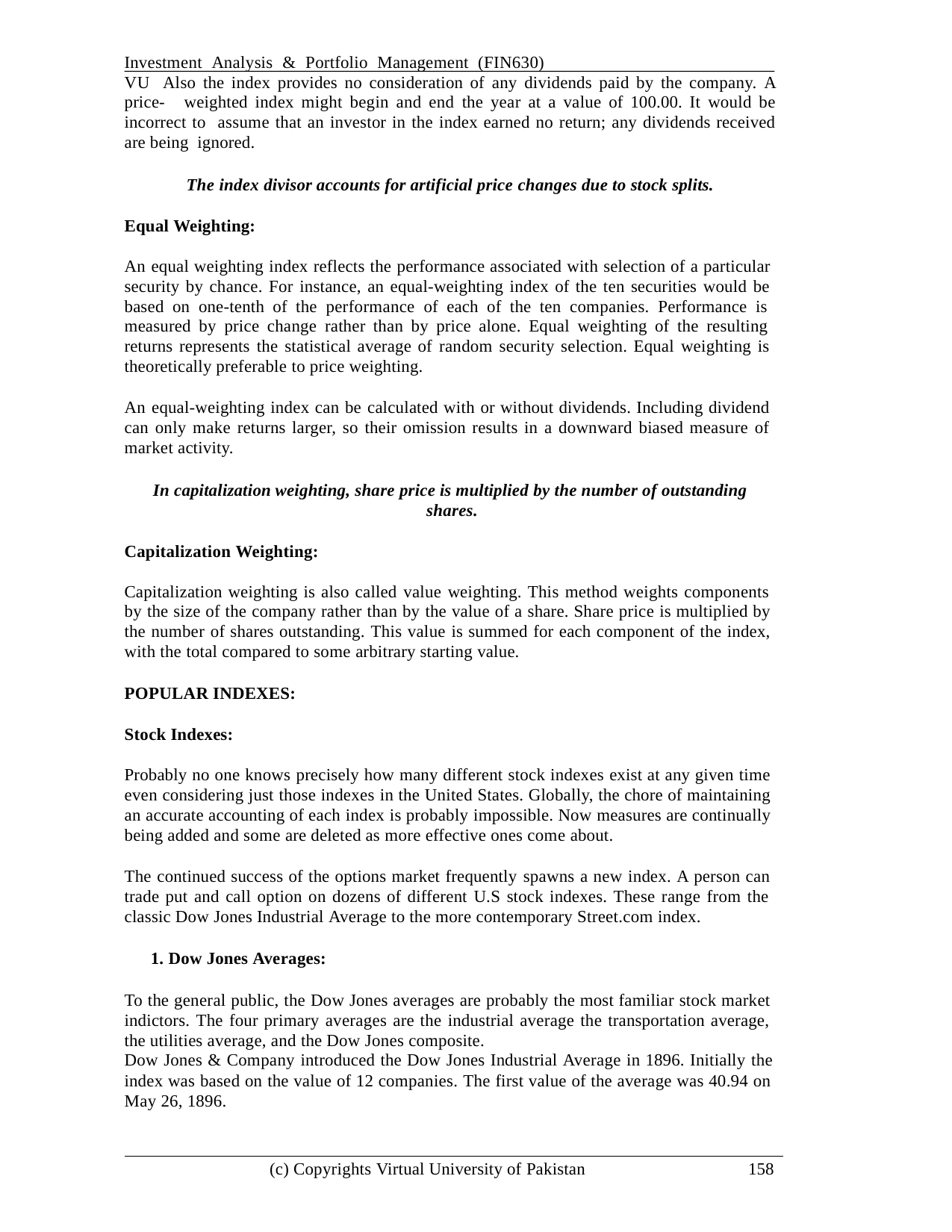

Investment Analysis & Portfolio Management (FIN630)	VU  Also the index provides no consideration of any dividends paid by the company. A price-  weighted index might begin and end the year at a value of 100.00. It would be incorrect to  assume that an investor in the index earned no return; any dividends received are being  ignored.

The index divisor accounts for artificial price changes due to stock splits.

Equal Weighting:

An equal weighting index reflects the performance associated with selection of a particular  security by chance. For instance, an equal-weighting index of the ten securities would be  based on one-tenth of the performance of each of the ten companies. Performance is  measured by price change rather than by price alone. Equal weighting of the resulting  returns represents the statistical average of random security selection. Equal weighting is  theoretically preferable to price weighting.

An equal-weighting index can be calculated with or without dividends. Including dividend  can only make returns larger, so their omission results in a downward biased measure of  market activity.

In capitalization weighting, share price is multiplied by the number of outstanding  shares.

Capitalization Weighting:

Capitalization weighting is also called value weighting. This method weights components  by the size of the company rather than by the value of a share. Share price is multiplied by  the number of shares outstanding. This value is summed for each component of the index,  with the total compared to some arbitrary starting value.

POPULAR INDEXES:

Stock Indexes:

Probably no one knows precisely how many different stock indexes exist at any given time  even considering just those indexes in the United States. Globally, the chore of maintaining  an accurate accounting of each index is probably impossible. Now measures are continually  being added and some are deleted as more effective ones come about.

The continued success of the options market frequently spawns a new index. A person can  trade put and call option on dozens of different U.S stock indexes. These range from the  classic Dow Jones Industrial Average to the more contemporary Street.com index.

1. Dow Jones Averages:

To the general public, the Dow Jones averages are probably the most familiar stock market  indictors. The four primary averages are the industrial average the transportation average,  the utilities average, and the Dow Jones composite.
Dow Jones & Company introduced the Dow Jones Industrial Average in 1896. Initially the
index was based on the value of 12 companies. The first value of the average was 40.94 on  May 26, 1896.

(c) Copyrights Virtual University of Pakistan
158